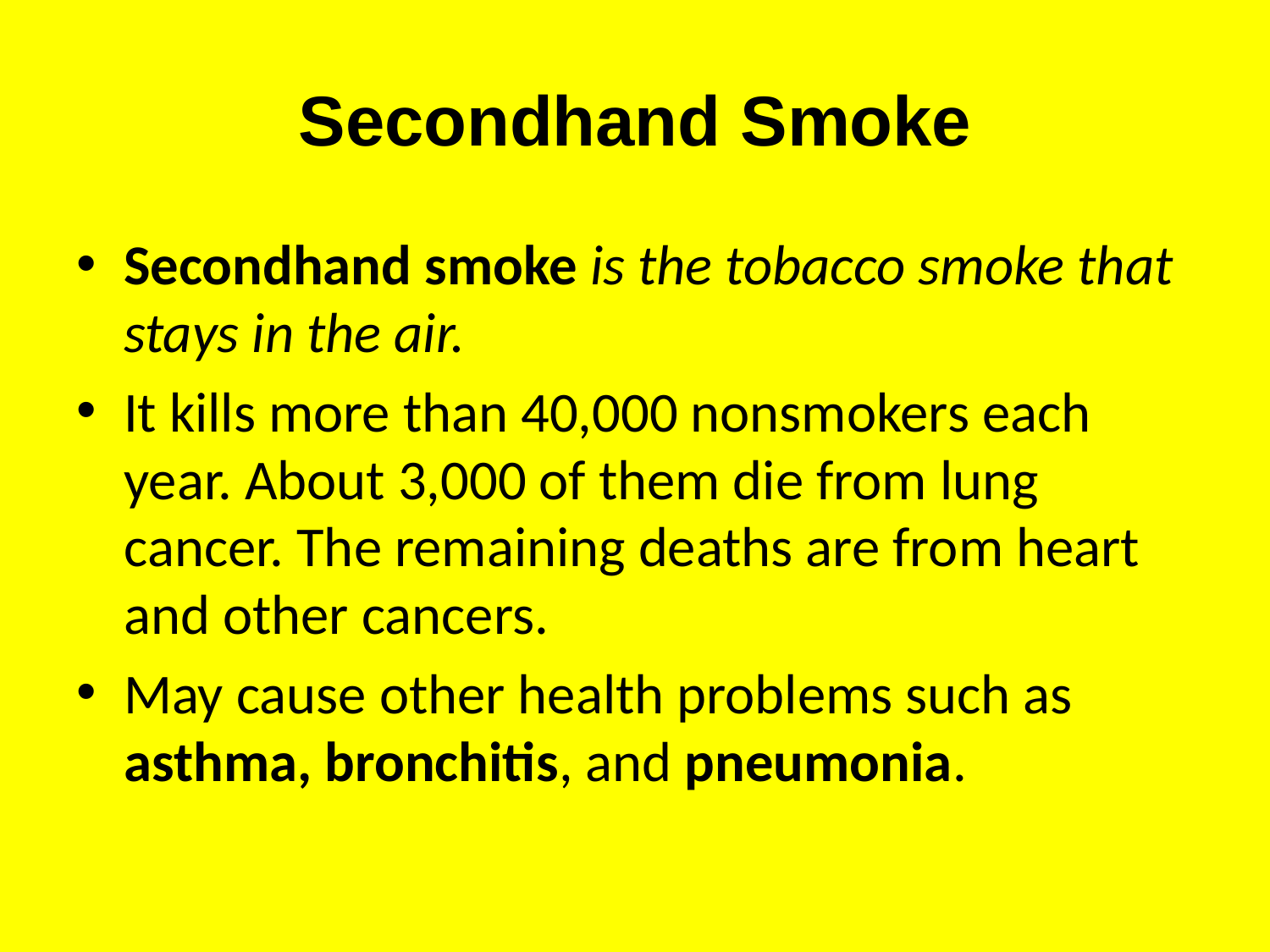

# Secondhand Smoke
Secondhand smoke is the tobacco smoke that stays in the air.
It kills more than 40,000 nonsmokers each year. About 3,000 of them die from lung cancer. The remaining deaths are from heart and other cancers.
May cause other health problems such as asthma, bronchitis, and pneumonia.